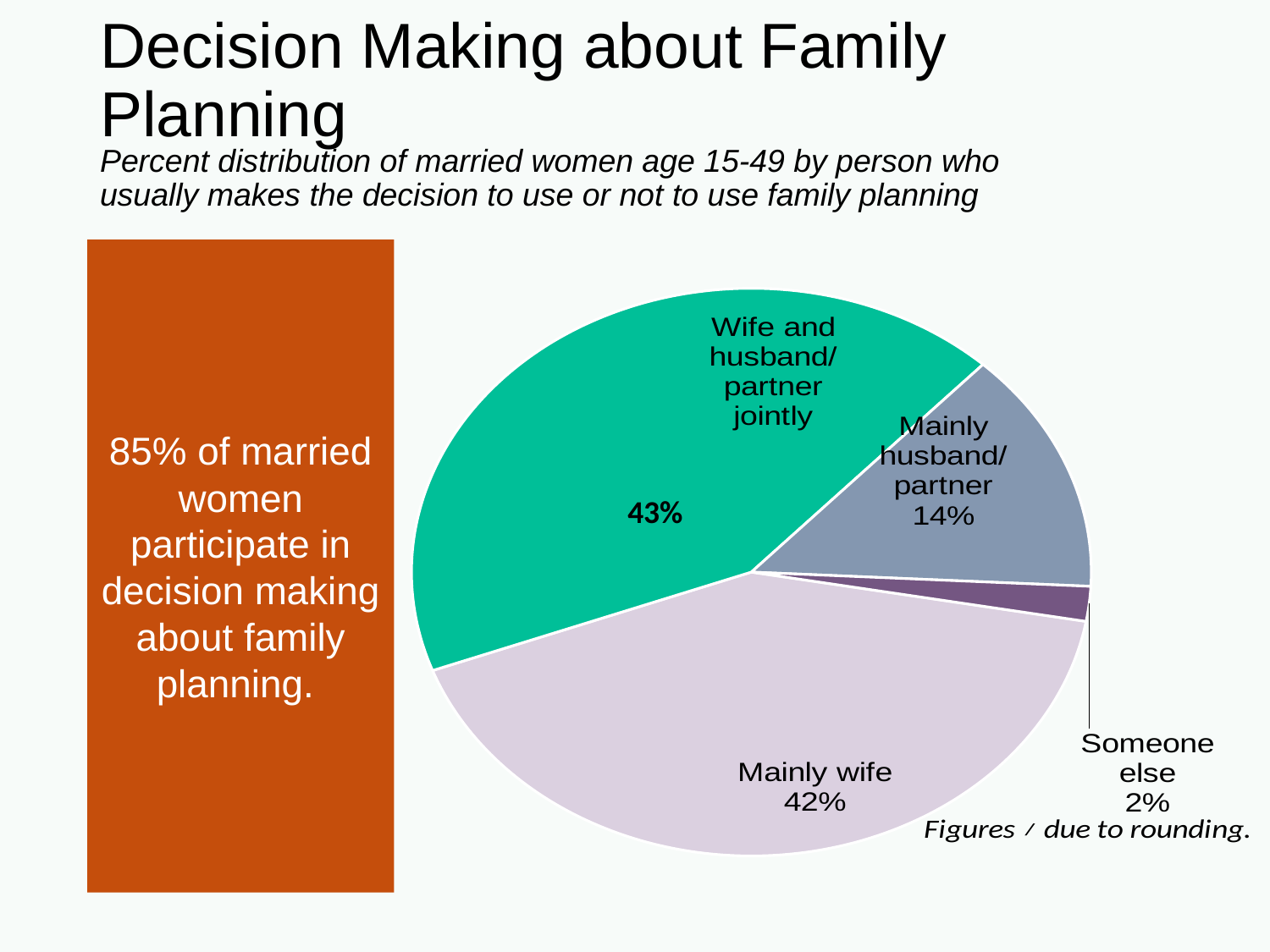

# Decision Making about Family Planning
Percent distribution of married women age 15-49 by person who usually makes the decision to use or not to use family planning

### Chart

| Category | Sales |
|---|---|
| Mainly wife | 42.0 |
| Wife and husband/ partner jointly | 43.0 |
| Mainly husband/partner | 14.0 |
| Someone else | 2.0 |
85% of married women participate in decision making about family planning.
43%